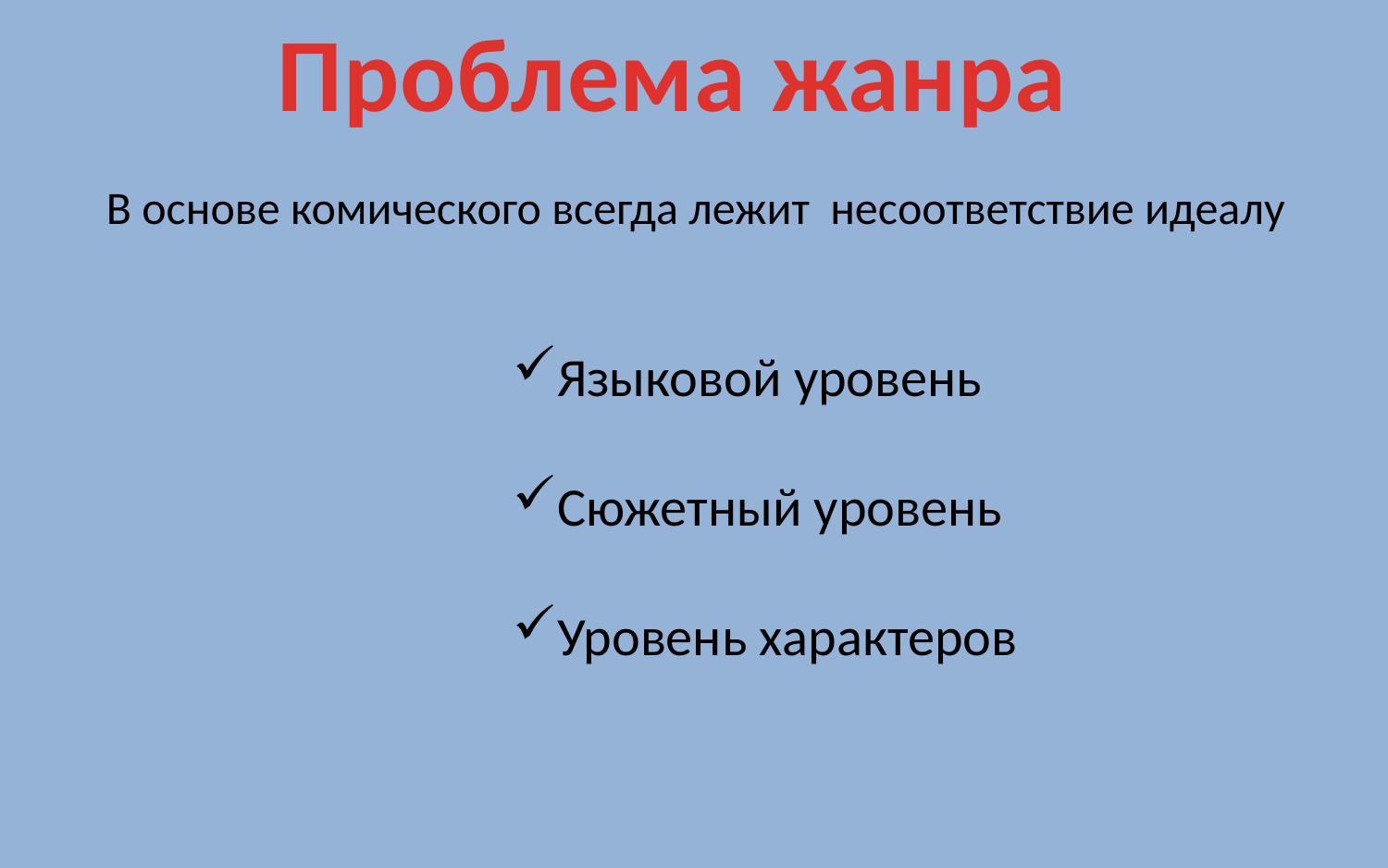

Проблема жанра
В основе комического всегда лежит  несоответствие идеалу
Языковой уровень

Сюжетный уровень

Уровень характеров